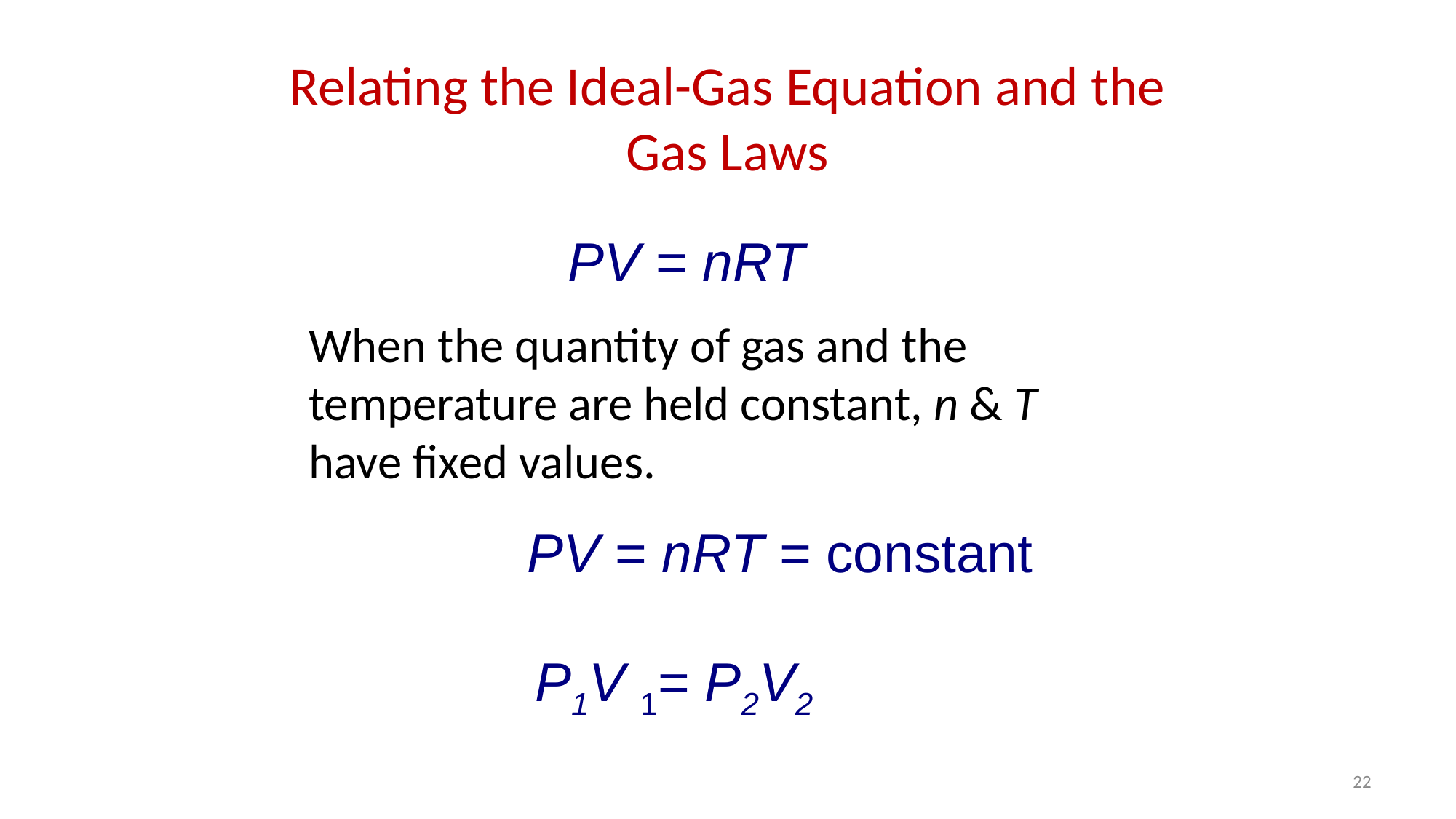

# Relating the Ideal-Gas Equation and the Gas Laws
PV = nRT
When the quantity of gas and the temperature are held constant, n & T have fixed values.
PV = nRT = constant
P1V 1= P2V2
22